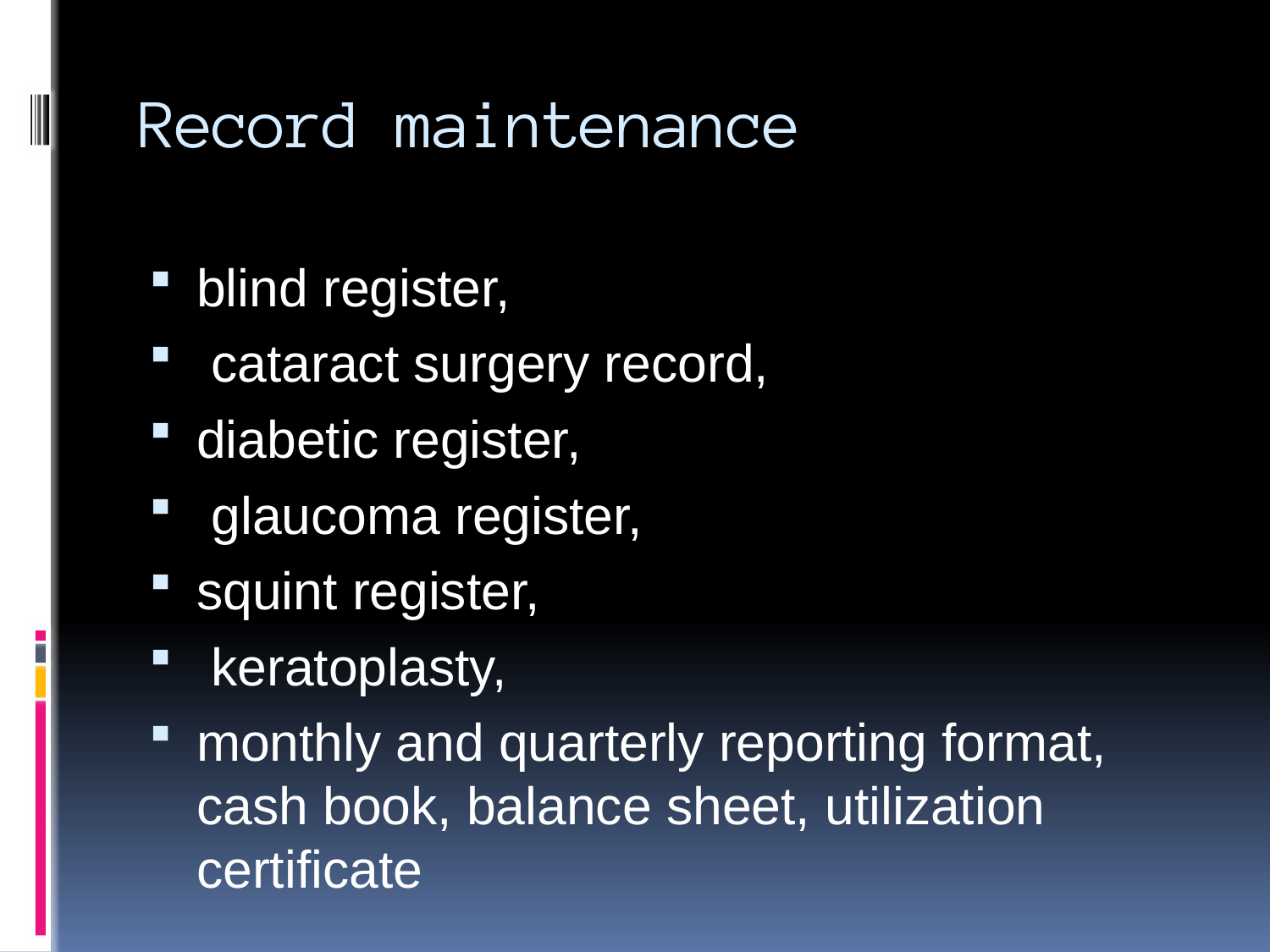

# Record maintenance
blind register,
 cataract surgery record,
diabetic register,
 glaucoma register,
squint register,
 keratoplasty,
monthly and quarterly reporting format, cash book, balance sheet, utilization certificate